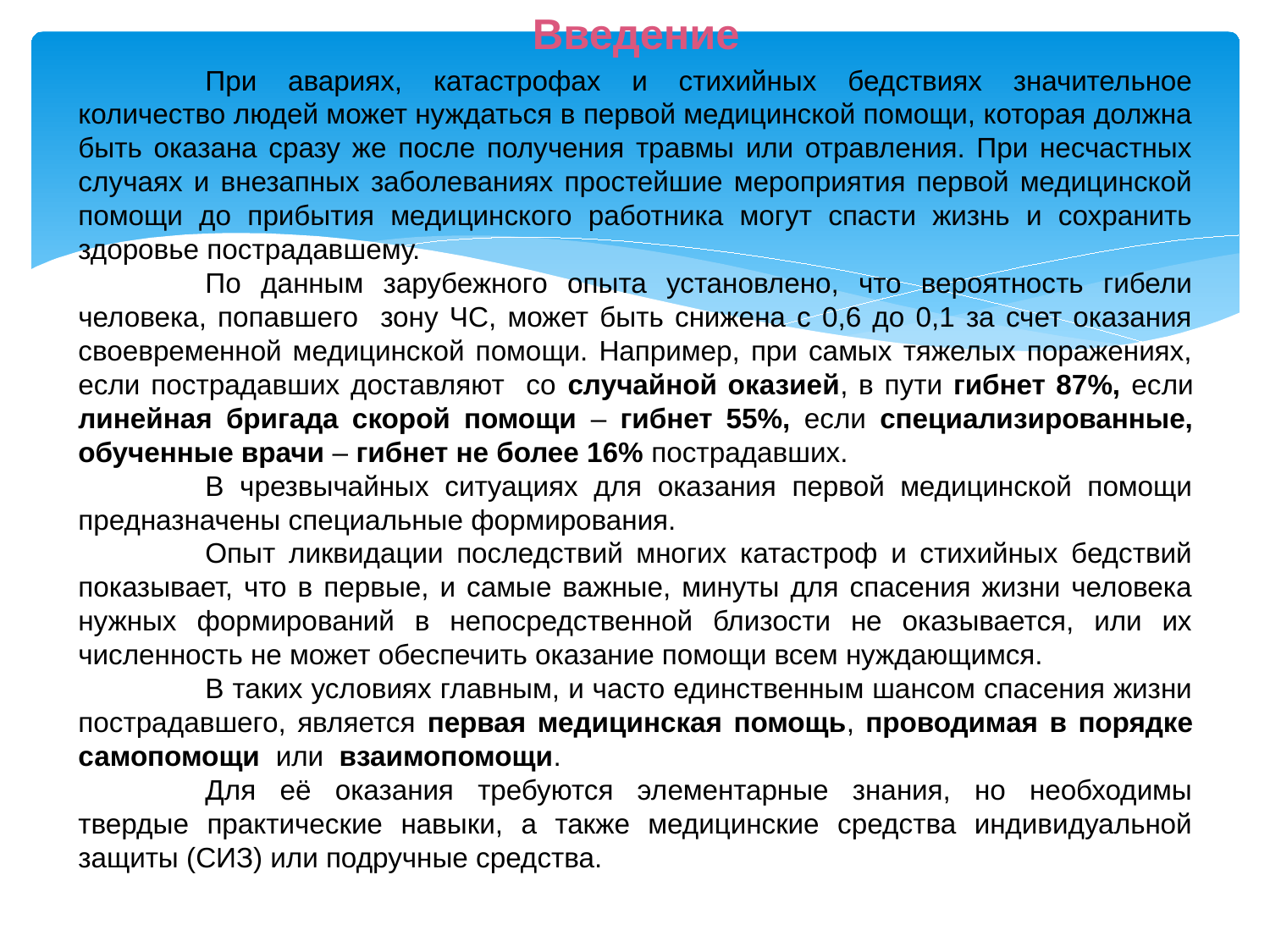

# Введение
	При авариях, катастрофах и стихийных бедствиях значительное количество людей может нуждаться в первой медицинской помощи, которая должна быть оказана сразу же после получения травмы или отравления. При несчастных случаях и внезапных заболеваниях простейшие мероприятия первой медицинской помощи до прибытия медицинского работника могут спасти жизнь и сохранить здоровье пострадавшему.
	По данным зарубежного опыта установлено, что вероятность гибели человека, попавшего  зону ЧС, может быть снижена с 0,6 до 0,1 за счет оказания своевременной медицинской помощи. Например, при самых тяжелых поражениях, если пострадавших доставляют  со случайной оказией, в пути гибнет 87%, если линейная бригада скорой помощи – гибнет 55%, если специализированные, обученные врачи – гибнет не более 16% пострадавших.
	В чрезвычайных ситуациях для оказания первой медицинской помощи предназначены специальные формирования.
	Опыт ликвидации последствий многих катастроф и стихийных бедствий показывает, что в первые, и самые важные, минуты для спасения жизни человека нужных формирований в непосредственной близости не оказывается, или их численность не может обеспечить оказание помощи всем нуждающимся.
	В таких условиях главным, и часто единственным шансом спасения жизни пострадавшего, является первая медицинская помощь, проводимая в порядке самопомощи  или  взаимопомощи.
	Для её оказания требуются элементарные знания, но необходимы твердые практические навыки, а также медицинские средства индивидуальной защиты (СИЗ) или подручные средства.